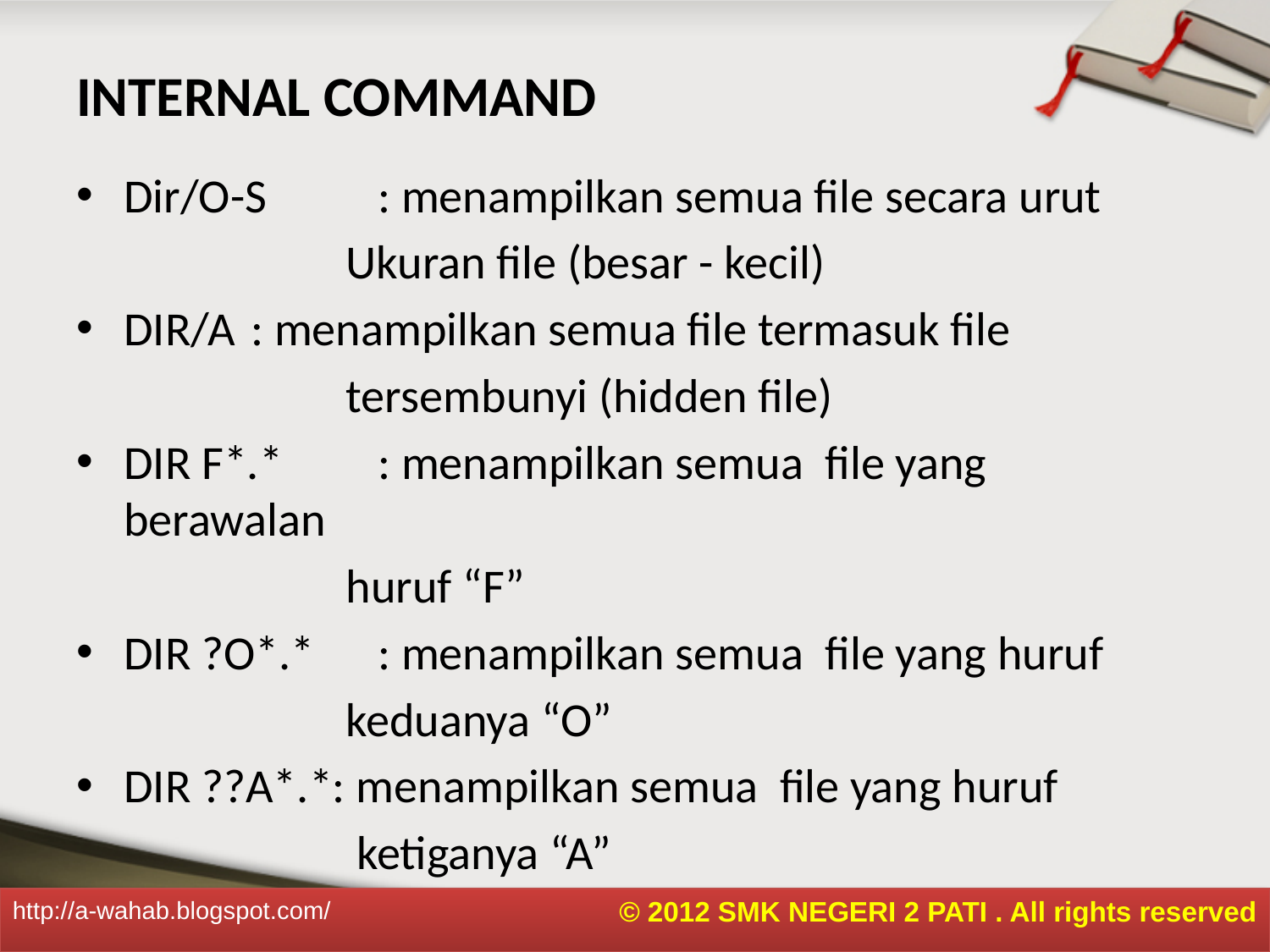

# INTERNAL COMMAND
Dir/O-S	: menampilkan semua file secara urut
                         Ukuran file (besar - kecil)
DIR/A	: menampilkan semua file termasuk file
                         tersembunyi (hidden file)
DIR F*.*	: menampilkan semua  file yang berawalan
                         huruf “F”
DIR ?O*.*	: menampilkan semua  file yang huruf
                         keduanya “O”
DIR ??A*.*: menampilkan semua  file yang huruf
                          ketiganya “A”
© 2012 SMK NEGERI 2 PATI . All rights reserved

http://a-wahab.blogspot.com/